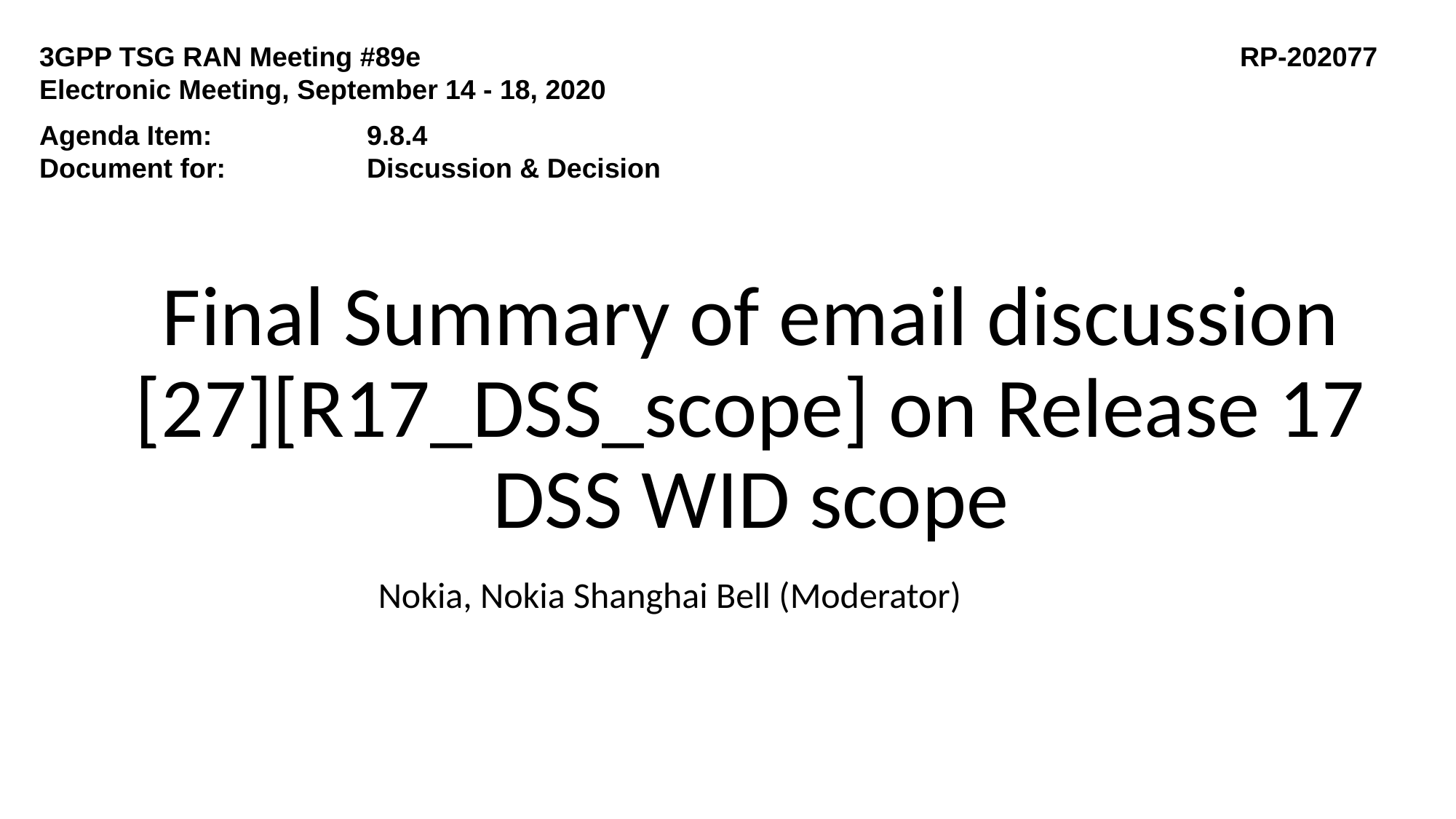

3GPP TSG RAN Meeting #89e								RP-202077
Electronic Meeting, September 14 - 18, 2020
Agenda Item:		9.8.4
Document for:		Discussion & Decision
# Final Summary of email discussion [27][R17_DSS_scope] on Release 17 DSS WID scope
Nokia, Nokia Shanghai Bell (Moderator)